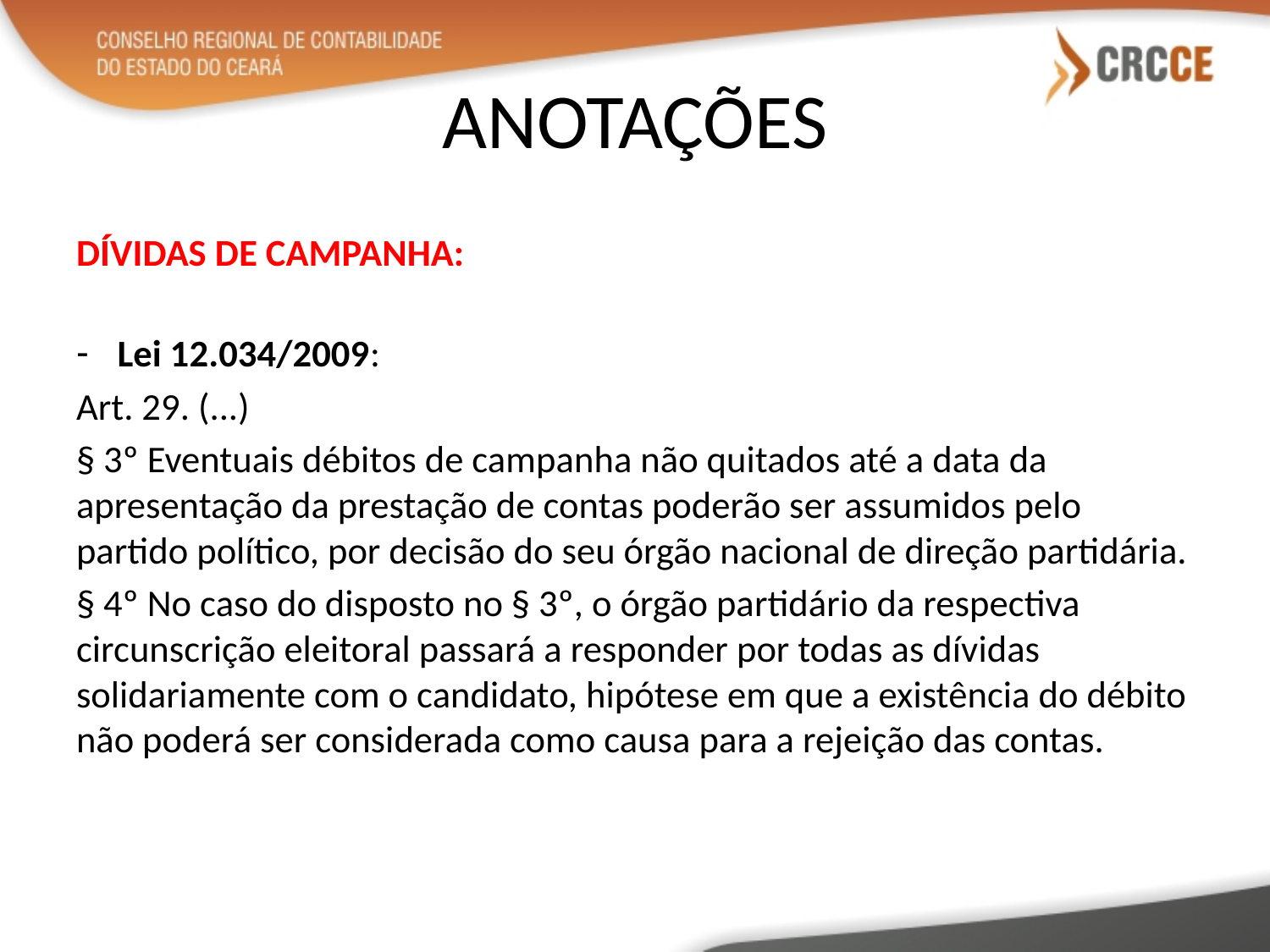

# ANOTAÇÕES
DÍVIDAS DE CAMPANHA:

Lei 12.034/2009:
Art. 29. (...)
§ 3º Eventuais débitos de campanha não quitados até a data da apresentação da prestação de contas poderão ser assumidos pelo partido político, por decisão do seu órgão nacional de direção partidária.
§ 4º No caso do disposto no § 3º, o órgão partidário da respectiva circunscrição eleitoral passará a responder por todas as dívidas solidariamente com o candidato, hipótese em que a existência do débito não poderá ser considerada como causa para a rejeição das contas.